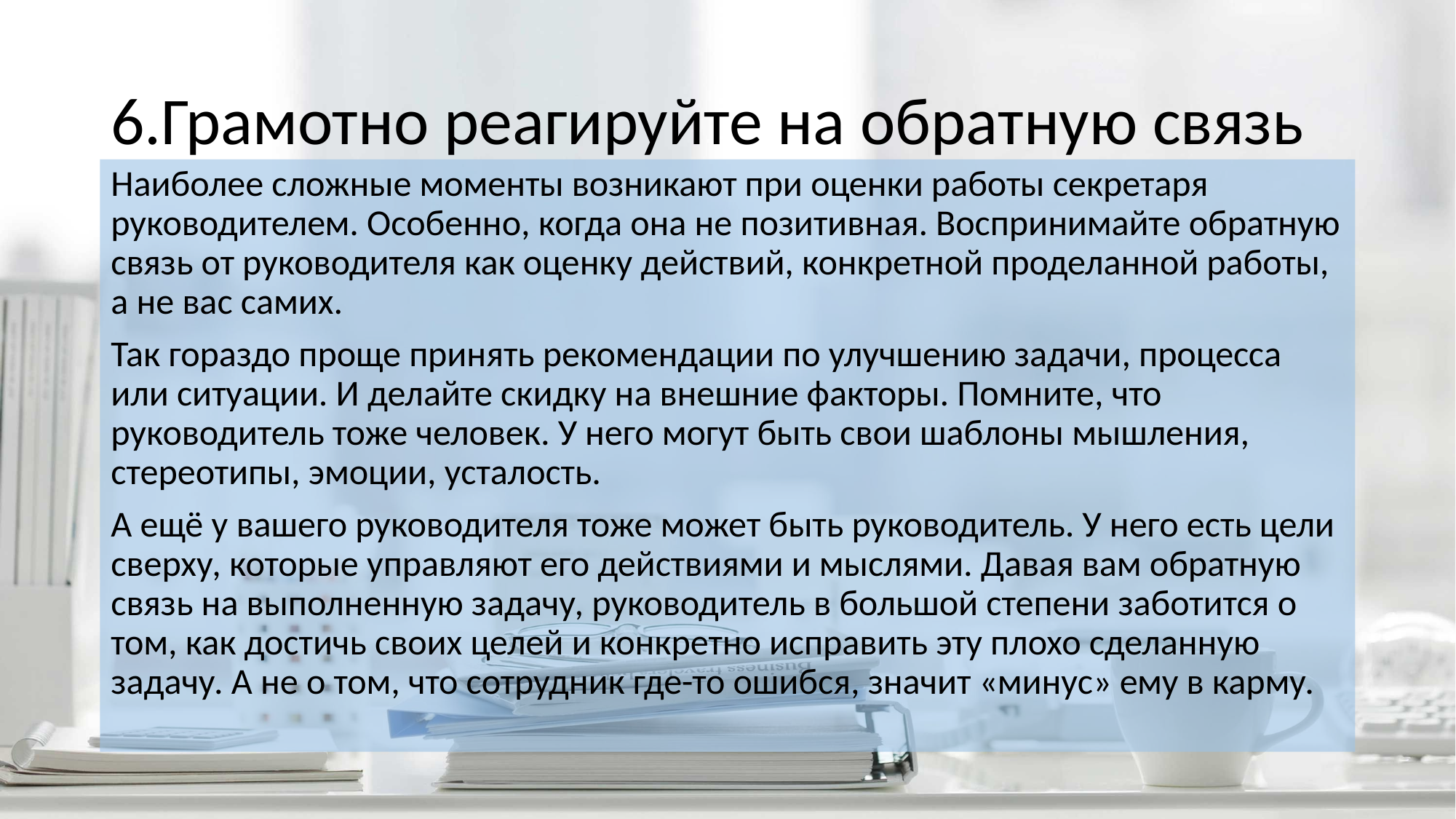

# 6.Грамотно реагируйте на обратную связь
Наиболее сложные моменты возникают при оценки работы секретаря  руководителем. Особенно, когда она не позитивная. Воспринимайте обратную связь от руководителя как оценку действий, конкретной проделанной работы, а не вас самих.
Так гораздо проще принять рекомендации по улучшению задачи, процесса или ситуации. И делайте скидку на внешние факторы. Помните, что руководитель тоже человек. У него могут быть свои шаблоны мышления, стереотипы, эмоции, усталость.
А ещё у вашего руководителя тоже может быть руководитель. У него есть цели сверху, которые управляют его действиями и мыслями. Давая вам обратную связь на выполненную задачу, руководитель в большой степени заботится о том, как достичь своих целей и конкретно исправить эту плохо сделанную задачу. А не о том, что сотрудник где-то ошибся, значит «минус» ему в карму.